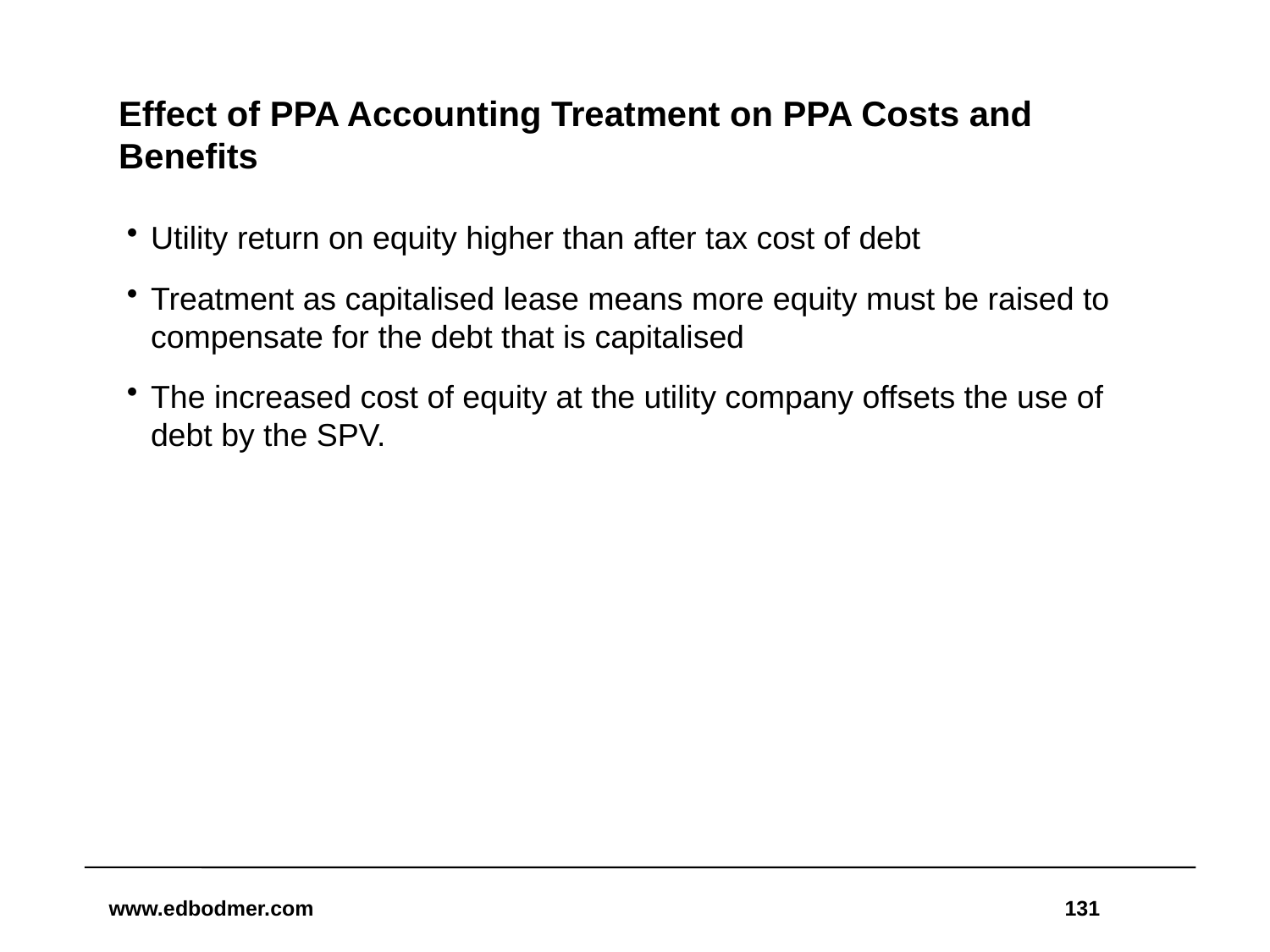

# Effect of PPA Accounting Treatment on PPA Costs and Benefits
Utility return on equity higher than after tax cost of debt
Treatment as capitalised lease means more equity must be raised to compensate for the debt that is capitalised
The increased cost of equity at the utility company offsets the use of debt by the SPV.